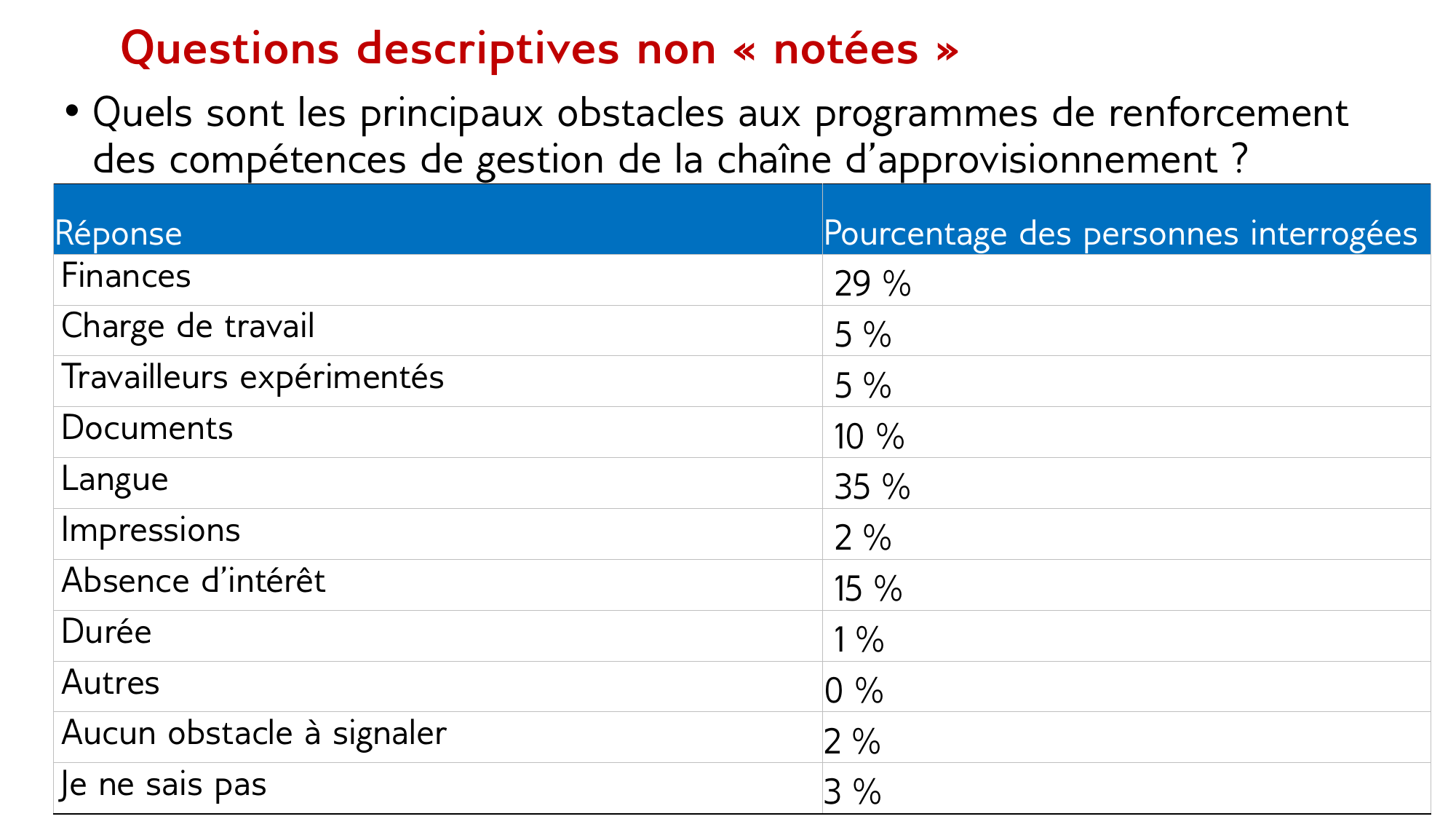

# Questions descriptives non « notées »
Quels sont les principaux obstacles aux programmes de renforcement des compétences de gestion de la chaîne d’approvisionnement ?
| Réponse | Pourcentage des personnes interrogées |
| --- | --- |
| Finances | 29 % |
| Charge de travail | 5 % |
| Travailleurs expérimentés | 5 % |
| Documents | 10 % |
| Langue | 35 % |
| Impressions | 2 % |
| Absence d’intérêt | 15 % |
| Durée | 1 % |
| Autres | 0 % |
| Aucun obstacle à signaler | 2 % |
| Je ne sais pas | 3 % |
11